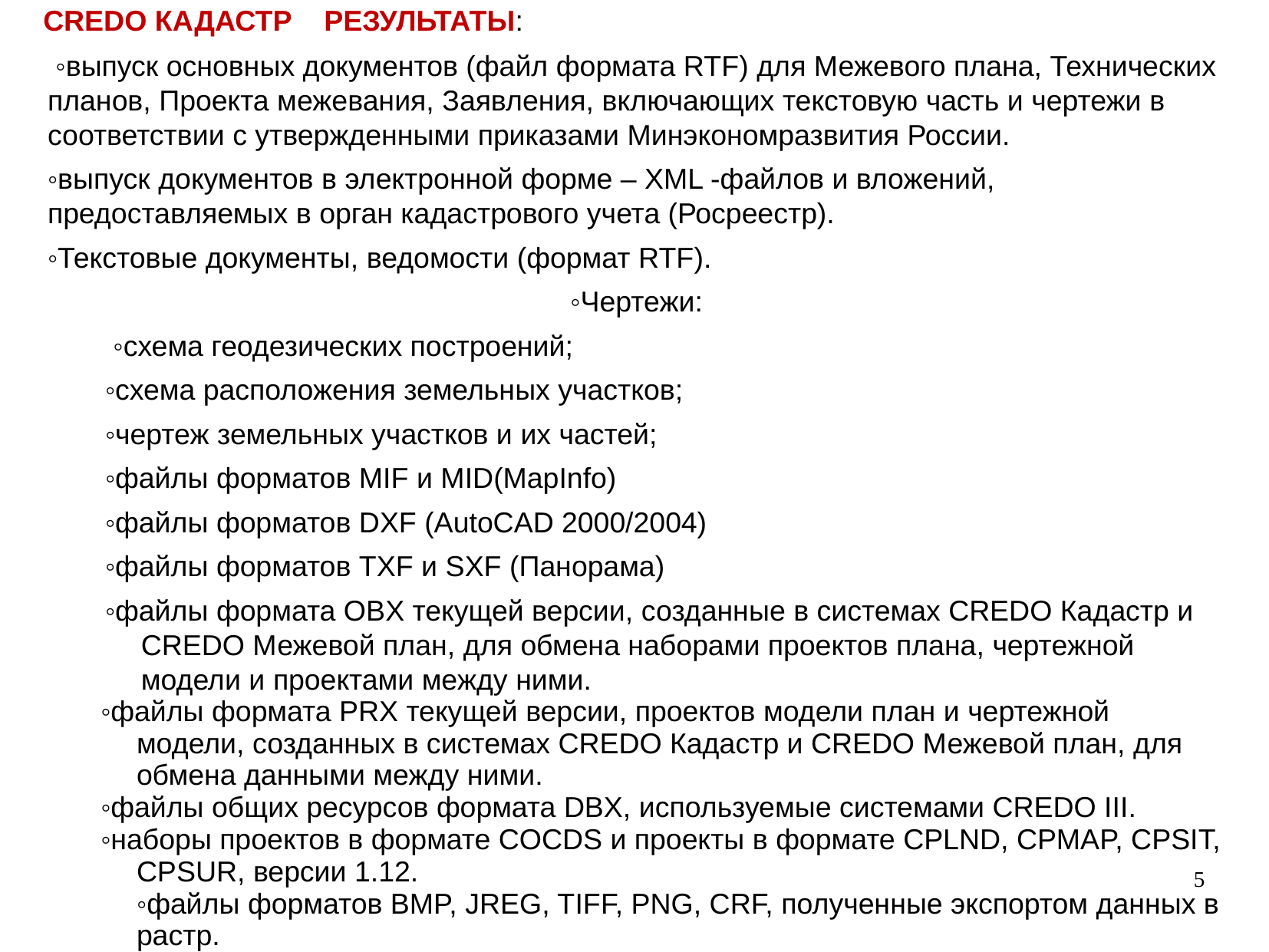

CREDO КАДАСТР    РЕЗУЛЬТАТЫ:
 ◦выпуск основных документов (файл формата RTF) для Межевого плана, Технических планов, Проекта межевания, Заявления, включающих текстовую часть и чертежи в соответствии с утвержденными приказами Минэкономразвития России.
◦выпуск документов в электронной форме – XML -файлов и вложений, предоставляемых в орган кадастрового учета (Росреестр).
◦Текстовые документы, ведомости (формат RTF).
◦Чертежи:
 ◦схема геодезических построений;
◦схема расположения земельных участков;
◦чертеж земельных участков и их частей;
◦файлы форматов MIF и MID(MapInfo)
◦файлы форматов DXF (AutoCAD 2000/2004)
◦файлы форматов TXF и SXF (Панорама)
◦файлы формата OBX текущей версии, созданные в системах CREDO Кадастр и CREDO Межевой план, для обмена наборами проектов плана, чертежной модели и проектами между ними.
◦файлы формата PRX текущей версии, проектов модели план и чертежной модели, созданных в системах CREDO Кадастр и CREDO Межевой план, для обмена данными между ними.
◦файлы общих ресурсов формата DBX, используемые системами CREDO III.
◦наборы проектов в формате COСDS и проекты в формате CPLND, CPMAP, CPSIT, CPSUR, версии 1.12.
	◦файлы форматов BMP, JREG, TIFF, PNG, CRF, полученные экспортом данных в растр.
5